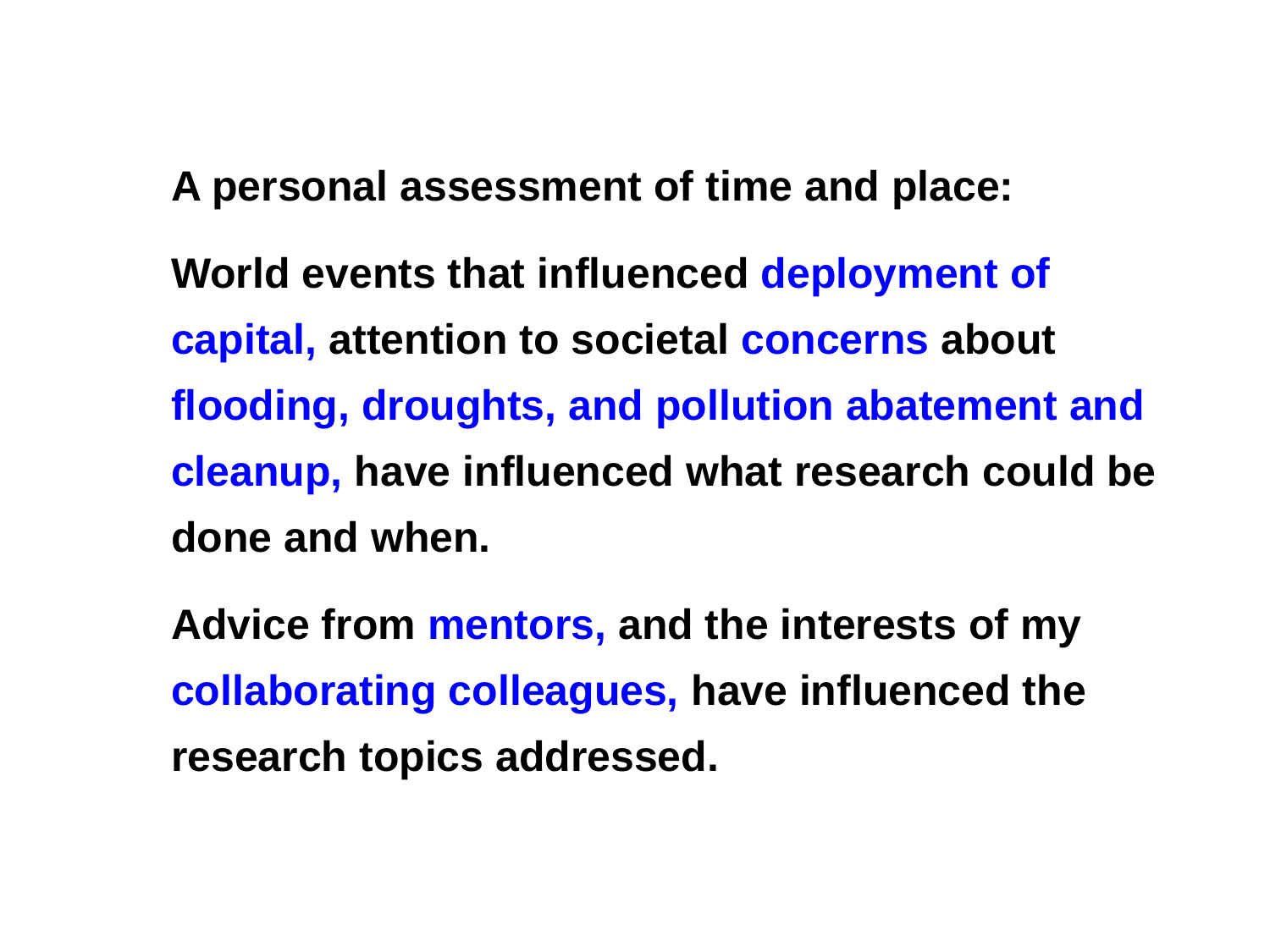

A personal assessment of time and place:
World events that influenced deployment of capital, attention to societal concerns about flooding, droughts, and pollution abatement and cleanup, have influenced what research could be done and when.
Advice from mentors, and the interests of my collaborating colleagues, have influenced the research topics addressed.